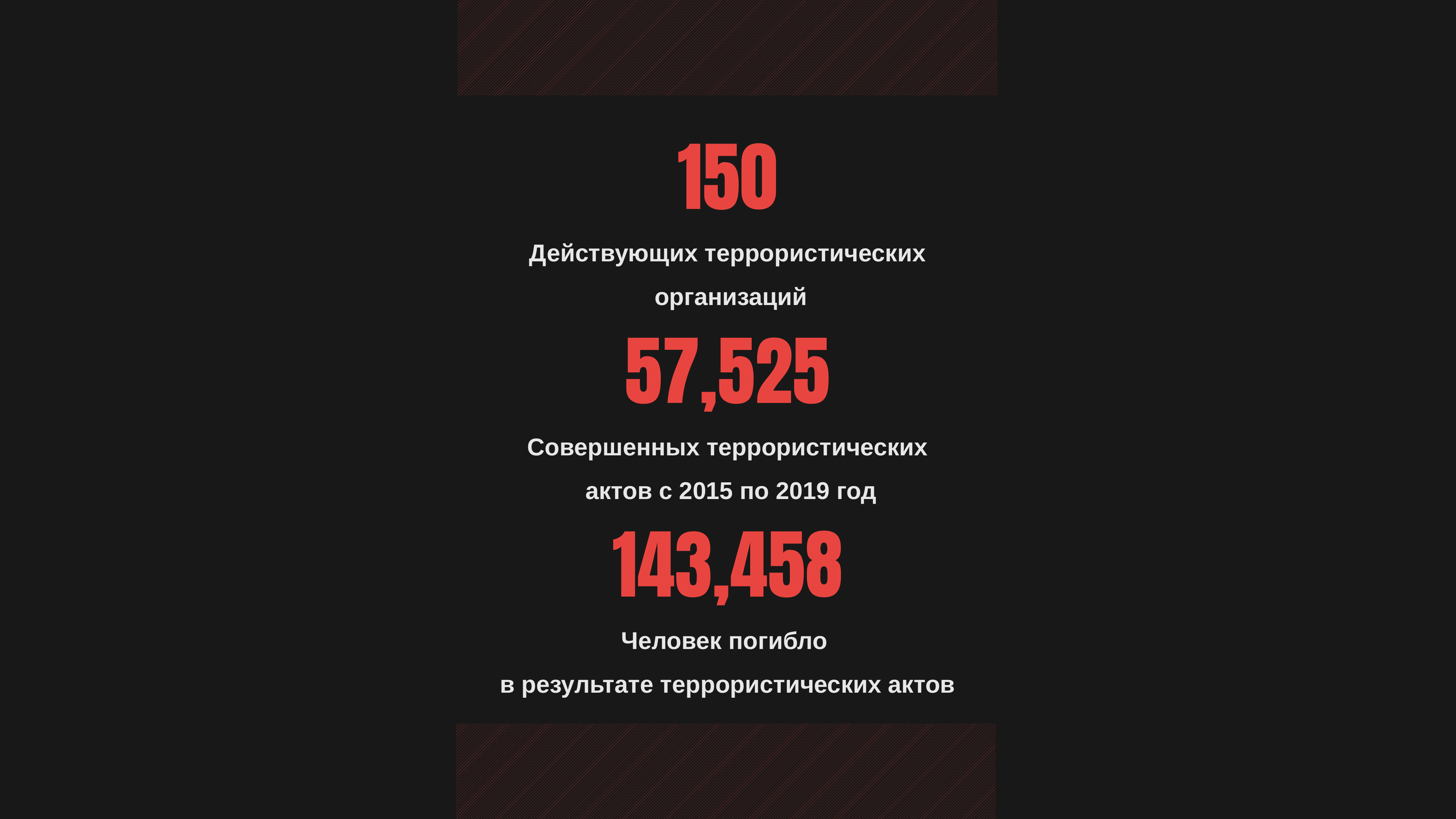

150
Действующих террористических
 организаций
57,525
Совершенных террористических
 актов с 2015 по 2019 год
143,458
Человек погибло
в результате террористических актов